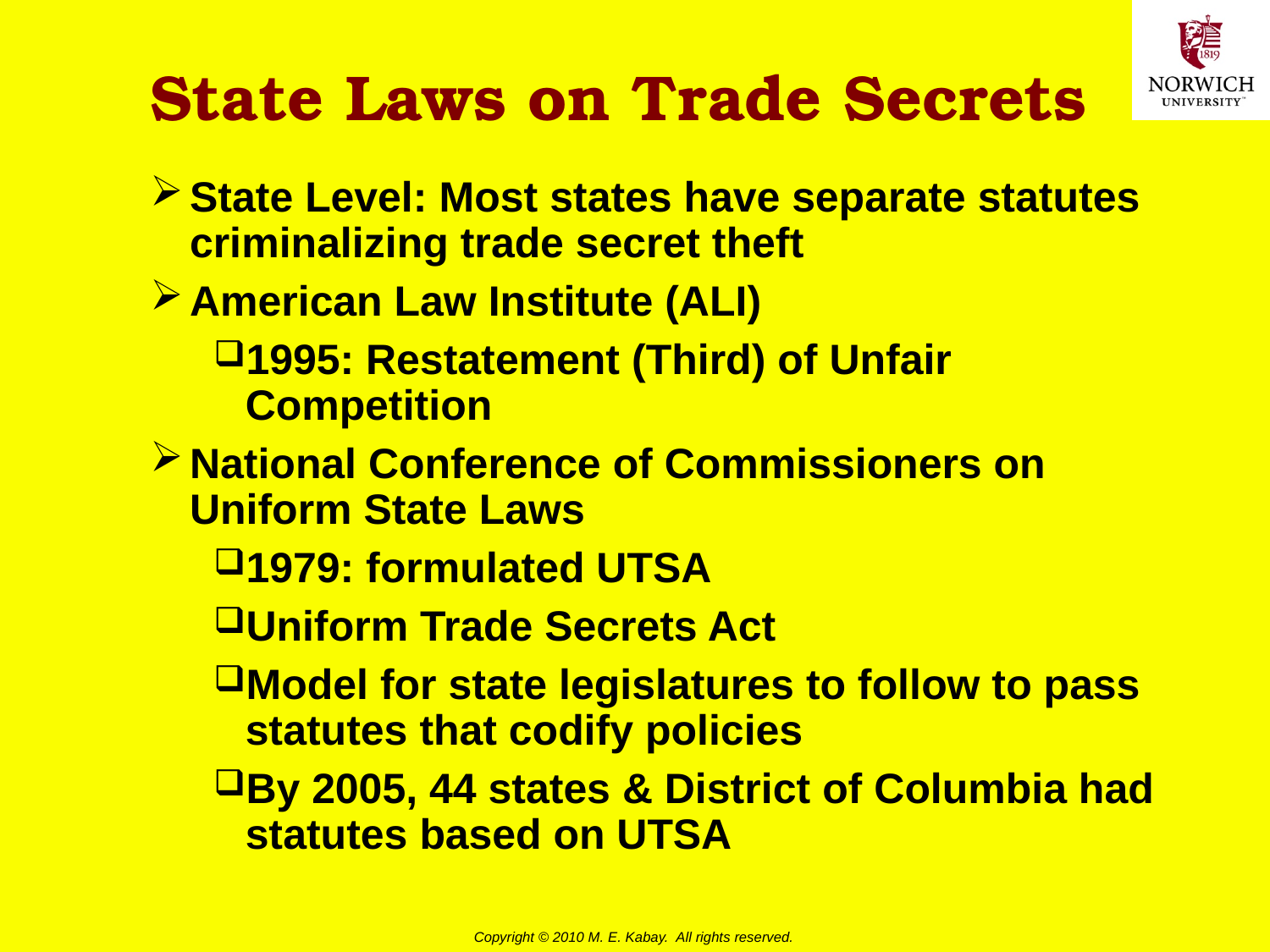

# State Laws on Trade Secrets
State Level: Most states have separate statutes criminalizing trade secret theft
American Law Institute (ALI)
1995: Restatement (Third) of Unfair Competition
National Conference of Commissioners on Uniform State Laws
1979: formulated UTSA
Uniform Trade Secrets Act
Model for state legislatures to follow to pass statutes that codify policies
By 2005, 44 states & District of Columbia had statutes based on UTSA